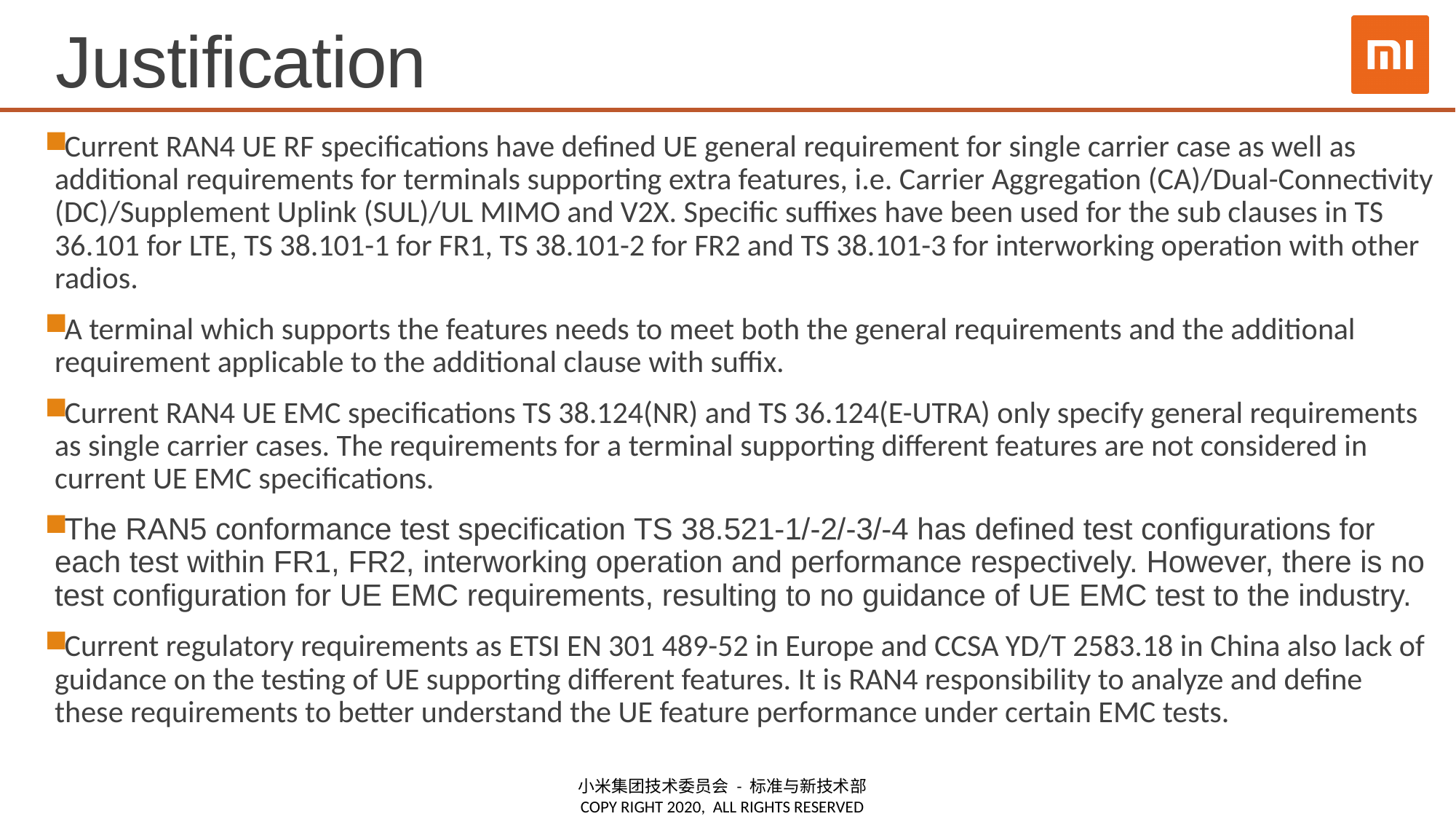

# Justification
Current RAN4 UE RF specifications have defined UE general requirement for single carrier case as well as additional requirements for terminals supporting extra features, i.e. Carrier Aggregation (CA)/Dual-Connectivity (DC)/Supplement Uplink (SUL)/UL MIMO and V2X. Specific suffixes have been used for the sub clauses in TS 36.101 for LTE, TS 38.101-1 for FR1, TS 38.101-2 for FR2 and TS 38.101-3 for interworking operation with other radios.
A terminal which supports the features needs to meet both the general requirements and the additional requirement applicable to the additional clause with suffix.
Current RAN4 UE EMC specifications TS 38.124(NR) and TS 36.124(E-UTRA) only specify general requirements as single carrier cases. The requirements for a terminal supporting different features are not considered in current UE EMC specifications.
The RAN5 conformance test specification TS 38.521-1/-2/-3/-4 has defined test configurations for each test within FR1, FR2, interworking operation and performance respectively. However, there is no test configuration for UE EMC requirements, resulting to no guidance of UE EMC test to the industry.
Current regulatory requirements as ETSI EN 301 489-52 in Europe and CCSA YD/T 2583.18 in China also lack of guidance on the testing of UE supporting different features. It is RAN4 responsibility to analyze and define these requirements to better understand the UE feature performance under certain EMC tests.